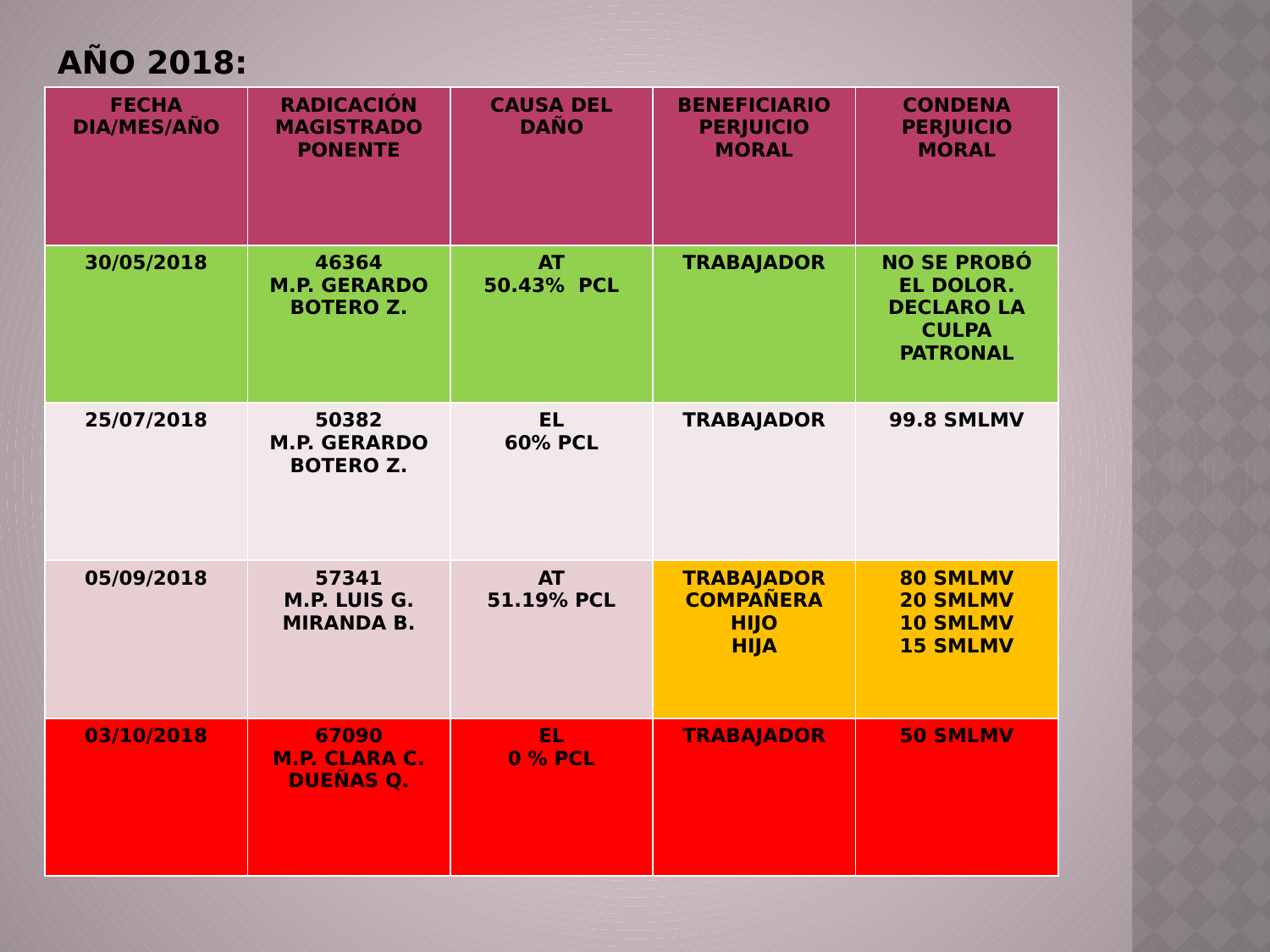

AÑO 2018:
| FECHA DIA/MES/AÑO | RADICACIÓN MAGISTRADO PONENTE | CAUSA DEL DAÑO | BENEFICIARIO PERJUICIO MORAL | CONDENA PERJUICIO MORAL |
| --- | --- | --- | --- | --- |
| 30/05/2018 | 46364 M.P. GERARDO BOTERO Z. | AT 50.43% PCL | TRABAJADOR | NO SE PROBÓ EL DOLOR. DECLARO LA CULPA PATRONAL |
| 25/07/2018 | 50382 M.P. GERARDO BOTERO Z. | EL 60% PCL | TRABAJADOR | 99.8 SMLMV |
| 05/09/2018 | 57341 M.P. LUIS G. MIRANDA B. | AT 51.19% PCL | TRABAJADOR COMPAÑERA HIJO HIJA | 80 SMLMV 20 SMLMV 10 SMLMV 15 SMLMV |
| 03/10/2018 | 67090 M.P. CLARA C. DUEÑAS Q. | EL 0 % PCL | TRABAJADOR | 50 SMLMV |